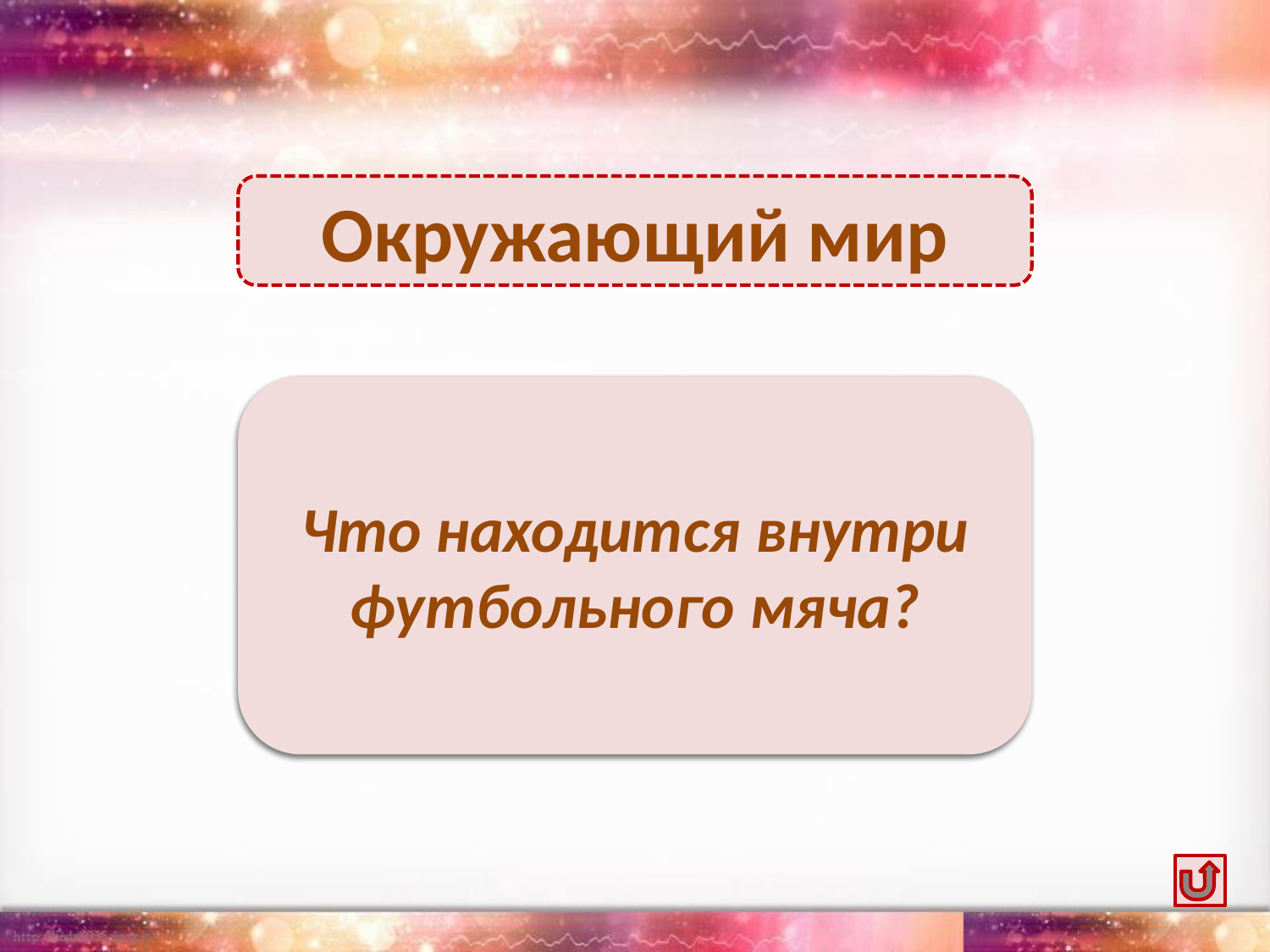

Окружающий мир
Воздух
Что находится внутри футбольного мяча?